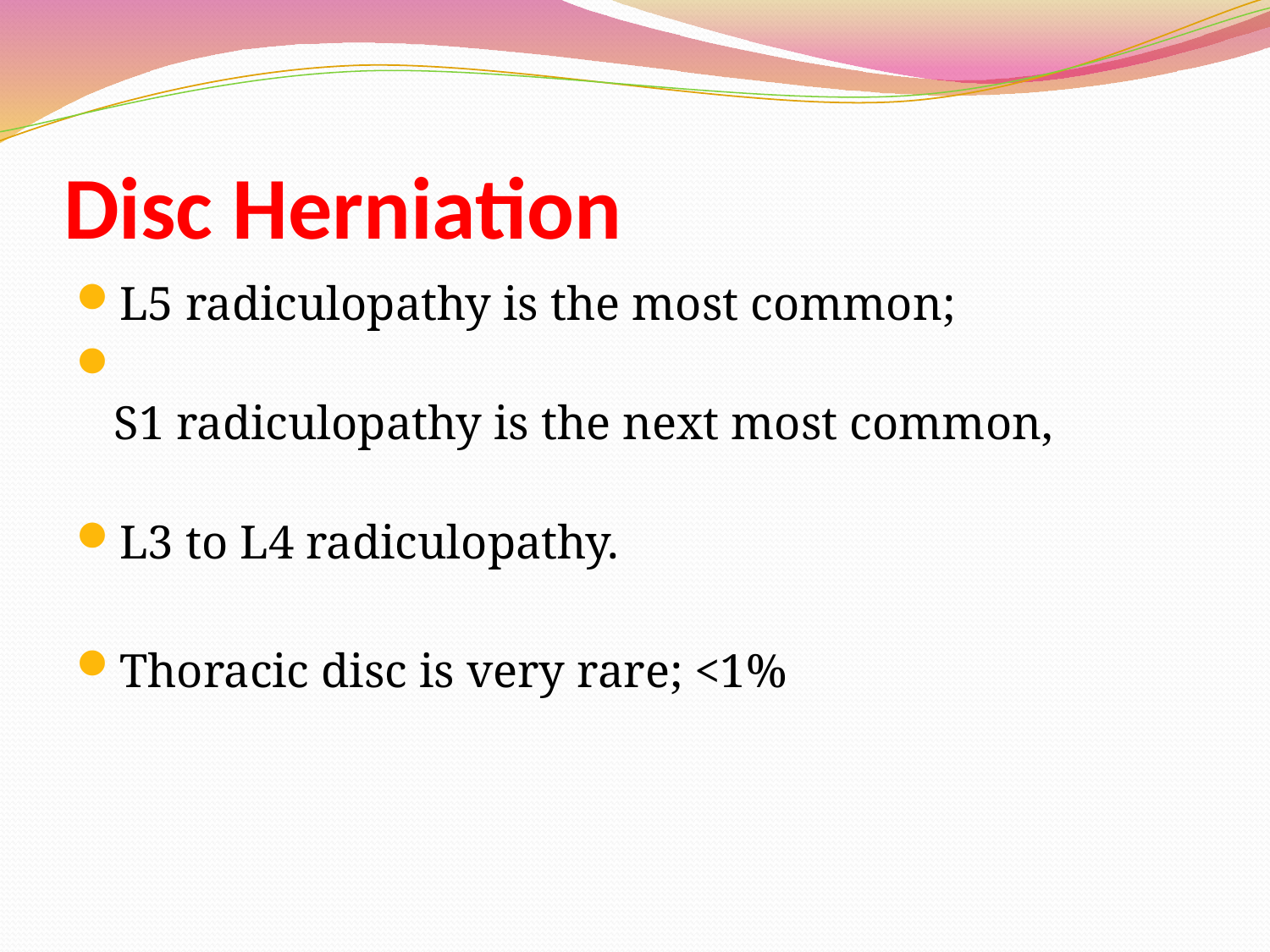

# Disc Herniation
L5 radiculopathy is the most common;
S1 radiculopathy is the next most common,
L3 to L4 radiculopathy.

Thoracic disc is very rare; <1%